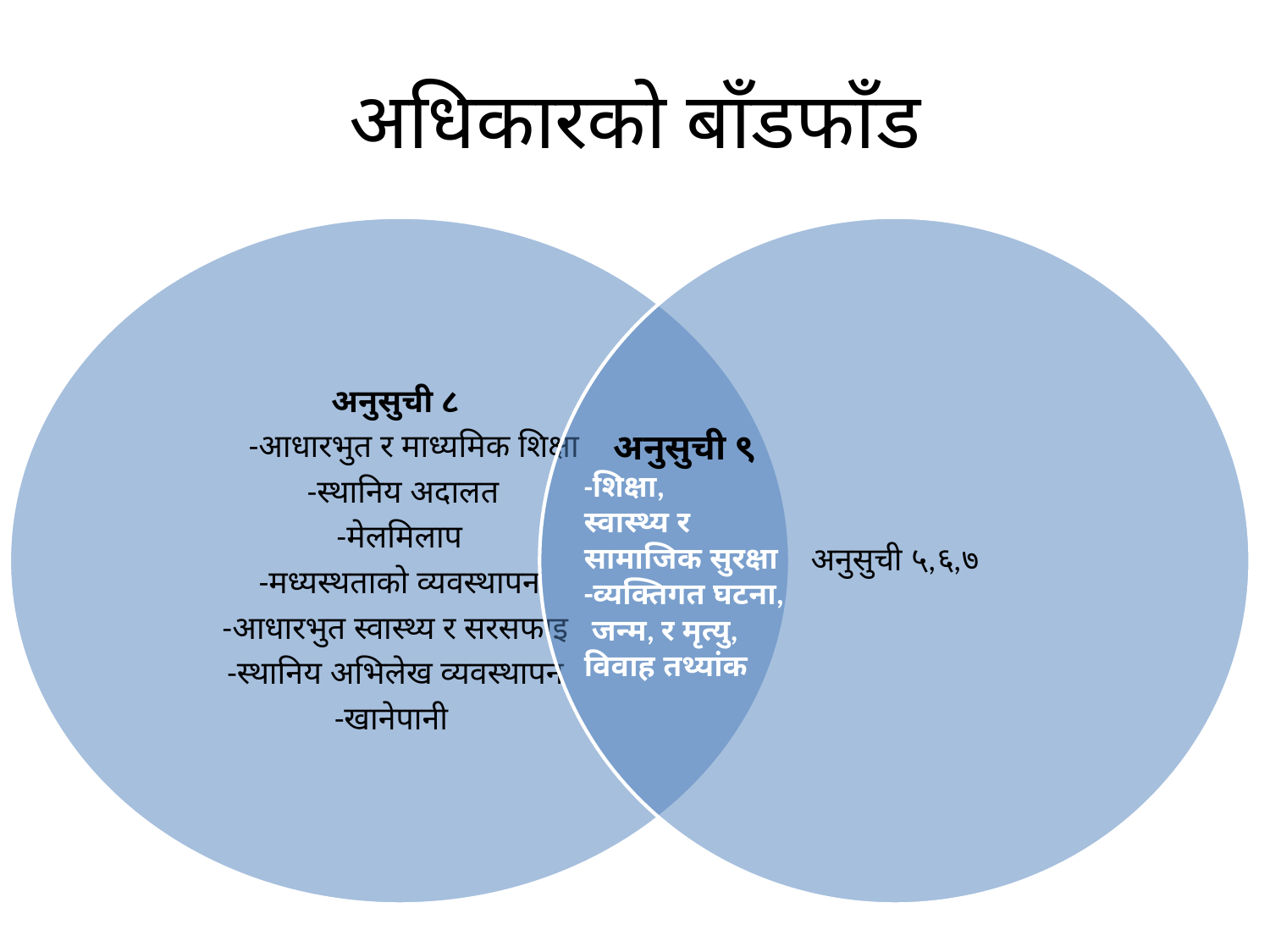

# अधिकारको बाँडफाँड
अनुसुची ८
    -आधारभुत र माध्यमिक शिक्षा
 -स्थानिय अदालत
-मेलमिलाप
-मध्यस्थताको व्यवस्थापन
-आधारभुत स्वास्थ्य र सरसफाइ
-स्थानिय अभिलेख व्यवस्थापन
-खानेपानी
अनुसुची ५,६,७
    अनुसुची ९
-शिक्षा,
स्वास्थ्य र
सामाजिक सुरक्षा
-व्यक्तिगत घटना,
 जन्म, र मृत्‍यु,    विवाह तथ्यांक